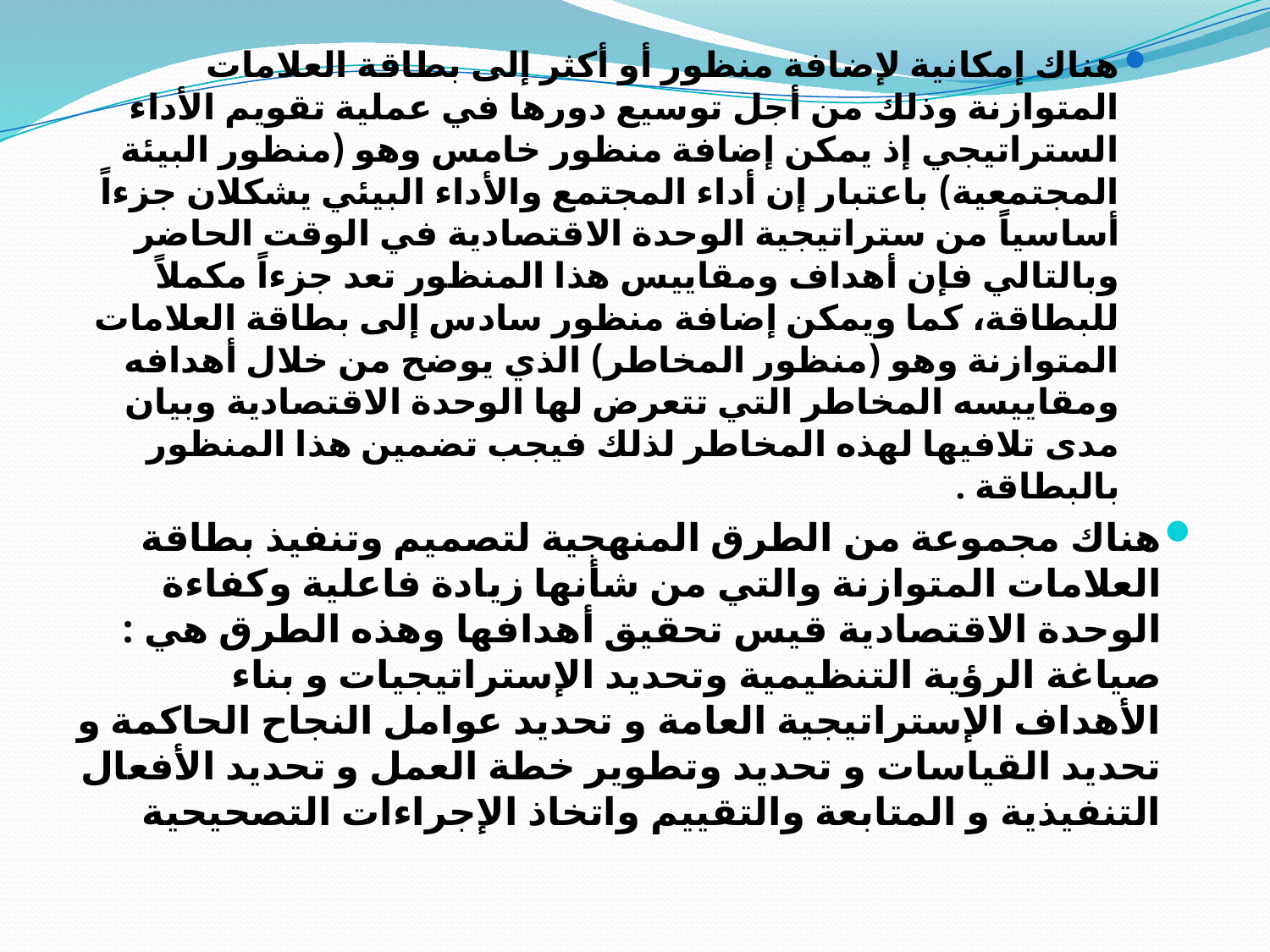

هناك إمكانية لإضافة منظور أو أكثر إلى بطاقة العلامات المتوازنة وذلك من أجل توسيع دورها في عملية تقويم الأداء الستراتيجي إذ يمكن إضافة منظور خامس وهو (منظور البيئة المجتمعية) باعتبار إن أداء المجتمع والأداء البيئي يشكلان جزءاً أساسياً من ستراتيجية الوحدة الاقتصادية في الوقت الحاضر وبالتالي فإن أهداف ومقاييس هذا المنظور تعد جزءاً مكملاً للبطاقة، كما ويمكن إضافة منظور سادس إلى بطاقة العلامات المتوازنة وهو (منظور المخاطر) الذي يوضح من خلال أهدافه ومقاييسه المخاطر التي تتعرض لها الوحدة الاقتصادية وبيان مدى تلافيها لهذه المخاطر لذلك فيجب تضمين هذا المنظور بالبطاقة .
هناك مجموعة من الطرق المنهجية لتصميم وتنفيذ بطاقة العلامات المتوازنة والتي من شأنها زيادة فاعلية وكفاءة الوحدة الاقتصادية قيس تحقيق أهدافها وهذه الطرق هي : صياغة الرؤية التنظيمية وتحديد الإستراتيجيات و بناء الأهداف الإستراتيجية العامة و تحديد عوامل النجاح الحاكمة و تحديد القياسات و تحديد وتطوير خطة العمل و تحديد الأفعال التنفيذية و المتابعة والتقييم واتخاذ الإجراءات التصحيحية
#